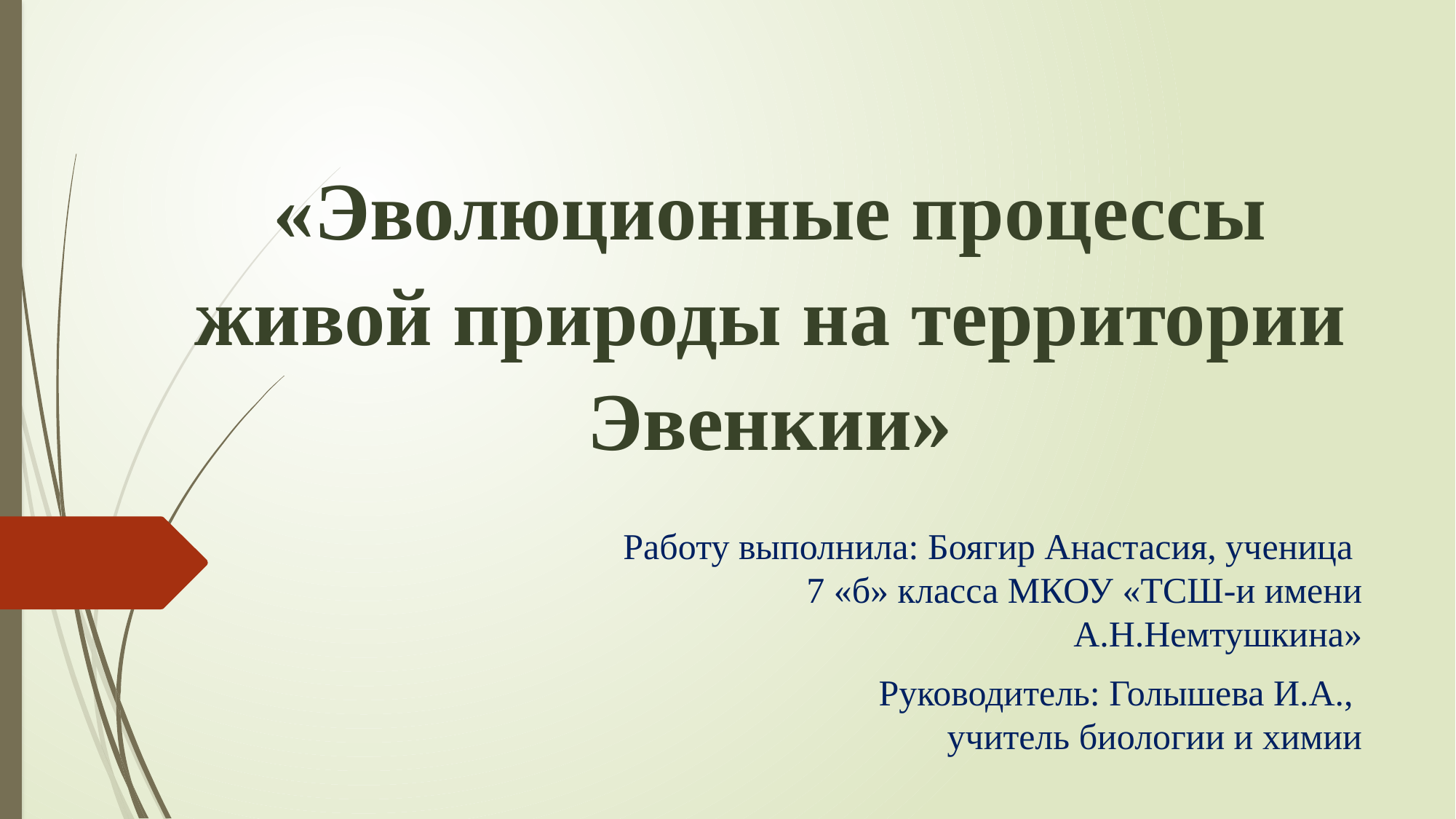

# «Эволюционные процессы живой природы на территории Эвенкии»
Работу выполнила: Боягир Анастасия, ученица
                                       7 «б» класса МКОУ «ТСШ-и имени А.Н.Немтушкина»
Руководитель: Голышева И.А.,
учитель биологии и химии